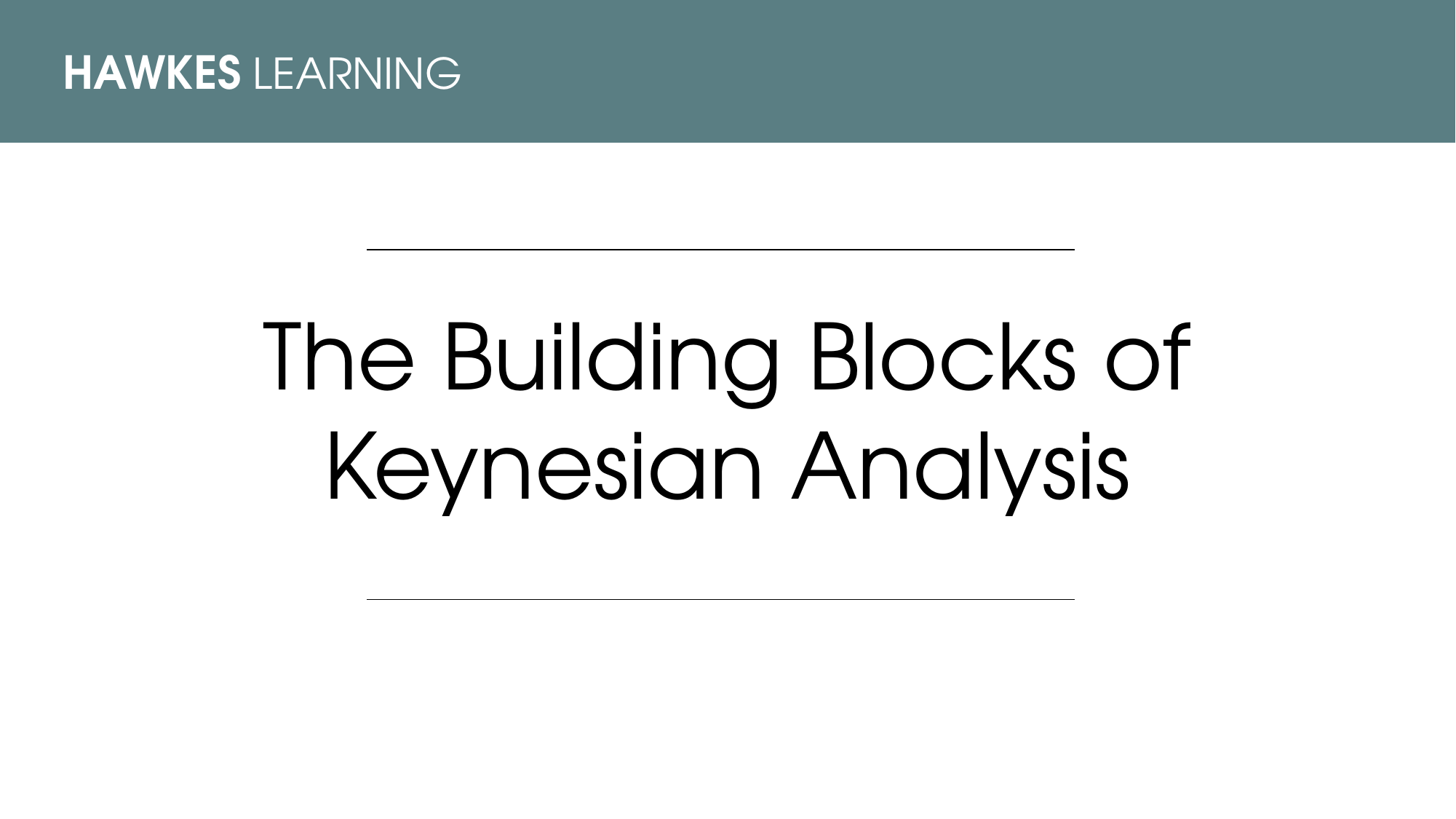

HAWKES LEARNING
The Building Blocks of Keynesian Analysis